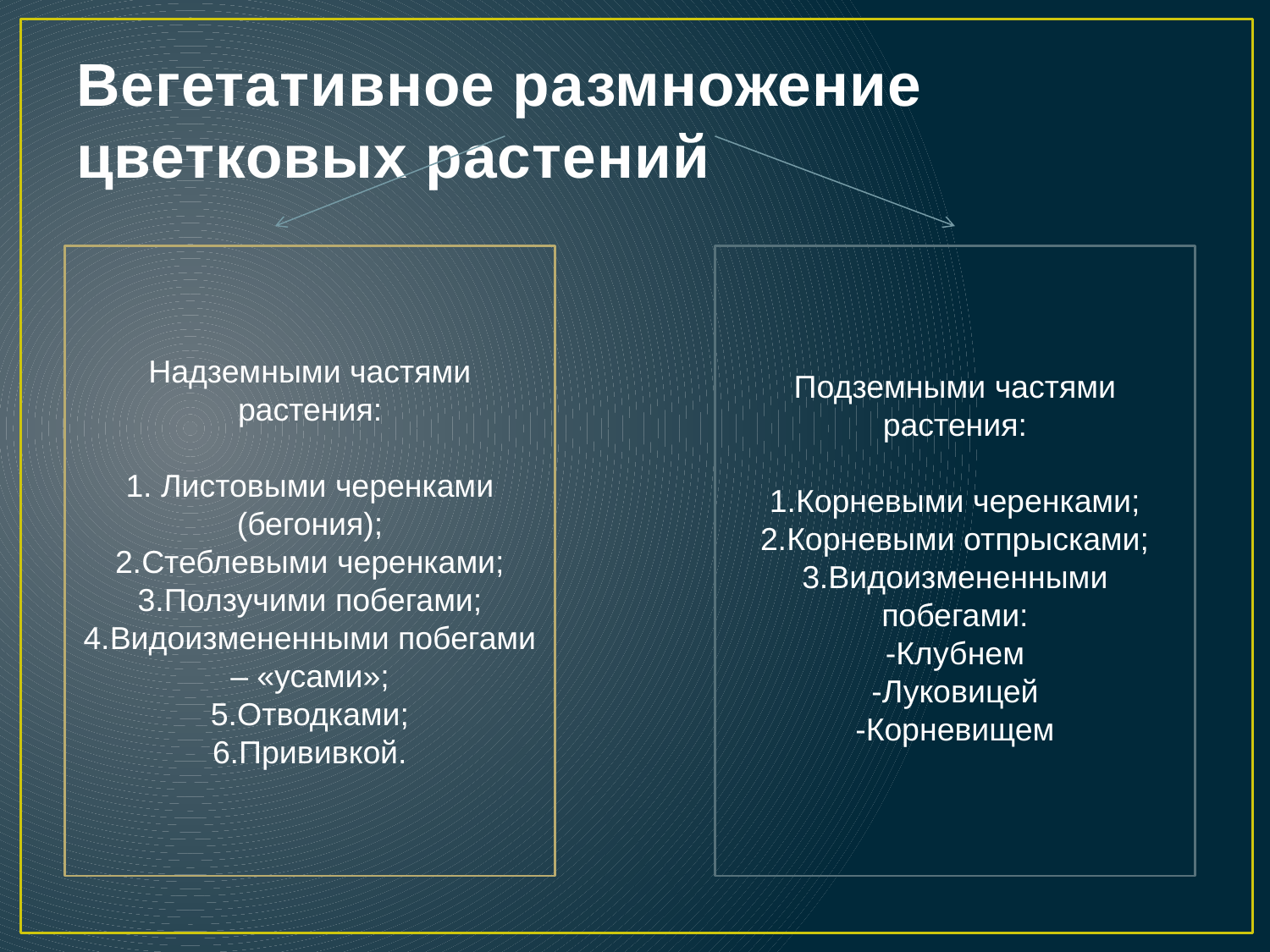

# Вегетативное размножение цветковых растений

Надземными частями растения:

1. Листовыми черенками (бегония);
2.Стеблевыми черенками;
3.Ползучими побегами;
4.Видоизмененными побегами – «усами»;
5.Отводками;
6.Прививкой.

Подземными частями растения:

1.Корневыми черенками;
2.Корневыми отпрысками;
3.Видоизмененными побегами:
-Клубнем
-Луковицей
-Корневищем